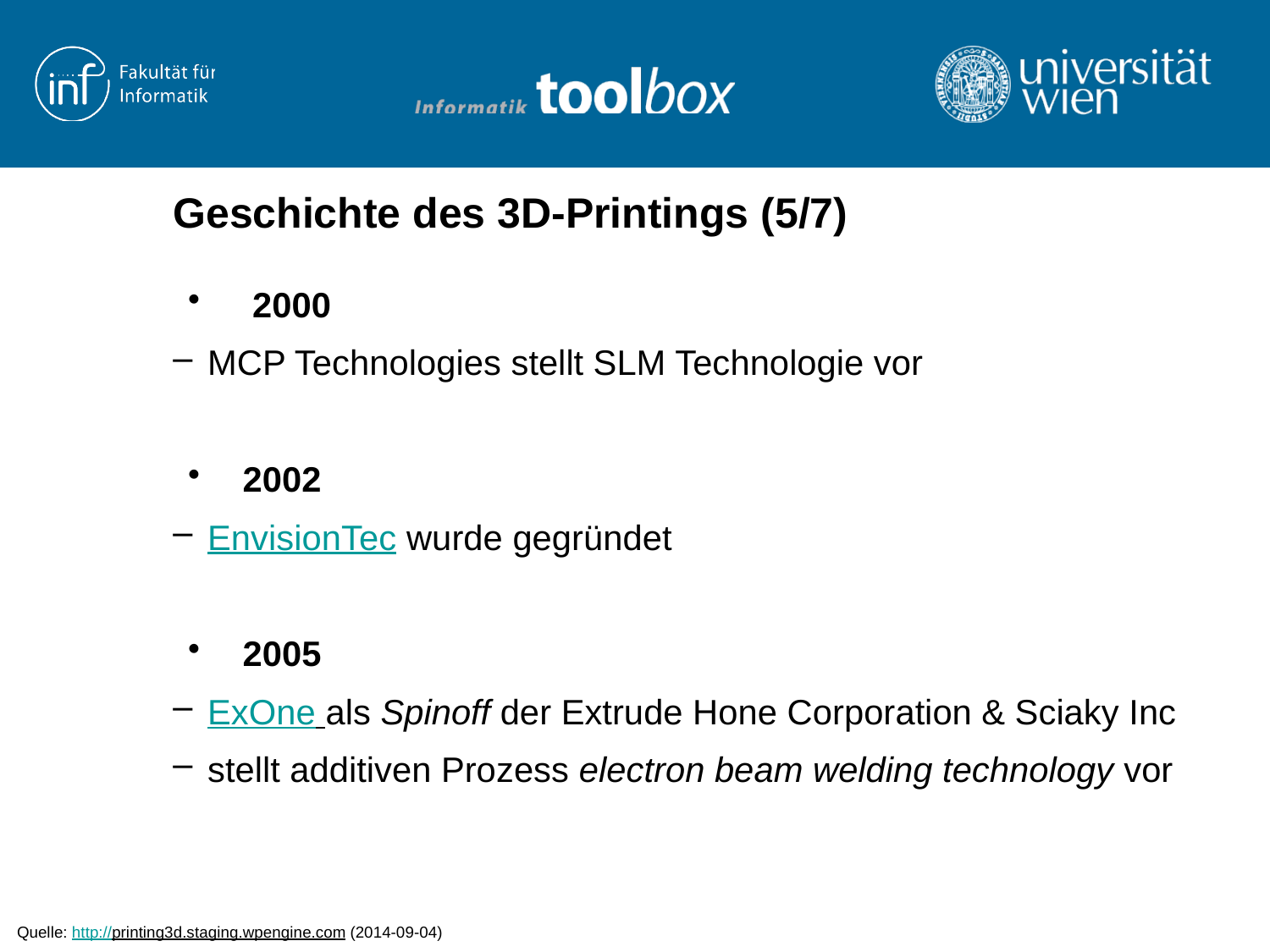

# Geschichte des 3D-Printings (5/7)
  2000
 MCP Technologies stellt SLM Technologie vor

 2002
 EnvisionTec wurde gegründet

 2005
 ExOne als Spinoff der Extrude Hone Corporation & Sciaky Inc
 stellt additiven Prozess electron beam welding technology vor
Quelle: http://printing3d.staging.wpengine.com (2014-09-04)